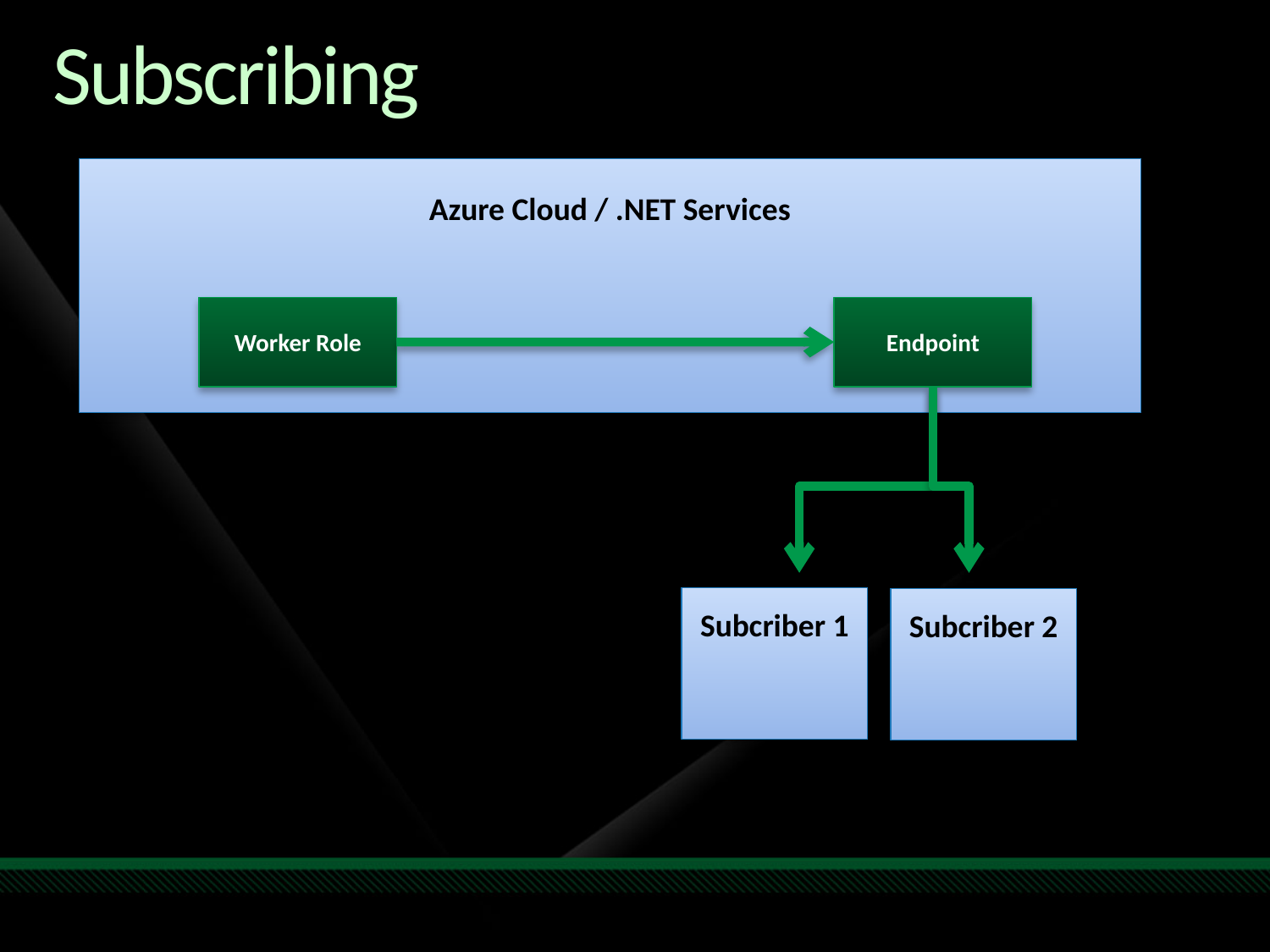

# Subscribing

Azure Cloud / .NET Services
Worker Role
Endpoint

Subcriber 1

Subcriber 2